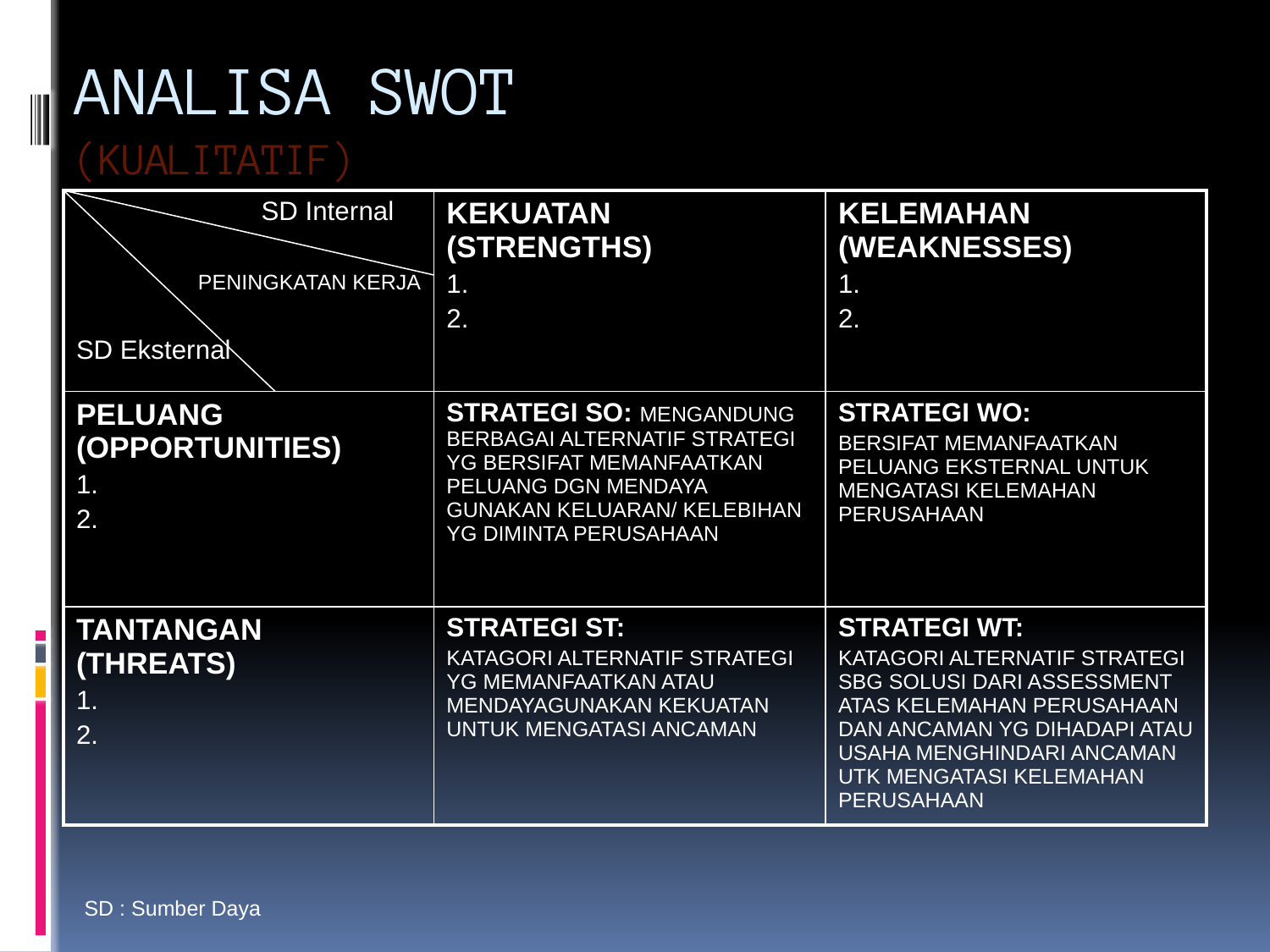

# ANALISA SWOT (KUALITATIF)
| SD Internal PENINGKATAN KERJA SD Eksternal | KEKUATAN (STRENGTHS) 1. 2. | KELEMAHAN (WEAKNESSES) 1. 2. |
| --- | --- | --- |
| PELUANG (OPPORTUNITIES) 1. 2. | STRATEGI SO: MENGANDUNG BERBAGAI ALTERNATIF STRATEGI YG BERSIFAT MEMANFAATKAN PELUANG DGN MENDAYA GUNAKAN KELUARAN/ KELEBIHAN YG DIMINTA PERUSAHAAN | STRATEGI WO: BERSIFAT MEMANFAATKAN PELUANG EKSTERNAL UNTUK MENGATASI KELEMAHAN PERUSAHAAN |
| TANTANGAN (THREATS) 1. 2. | STRATEGI ST: KATAGORI ALTERNATIF STRATEGI YG MEMANFAATKAN ATAU MENDAYAGUNAKAN KEKUATAN UNTUK MENGATASI ANCAMAN | STRATEGI WT: KATAGORI ALTERNATIF STRATEGI SBG SOLUSI DARI ASSESSMENT ATAS KELEMAHAN PERUSAHAAN DAN ANCAMAN YG DIHADAPI ATAU USAHA MENGHINDARI ANCAMAN UTK MENGATASI KELEMAHAN PERUSAHAAN |

SD : Sumber Daya